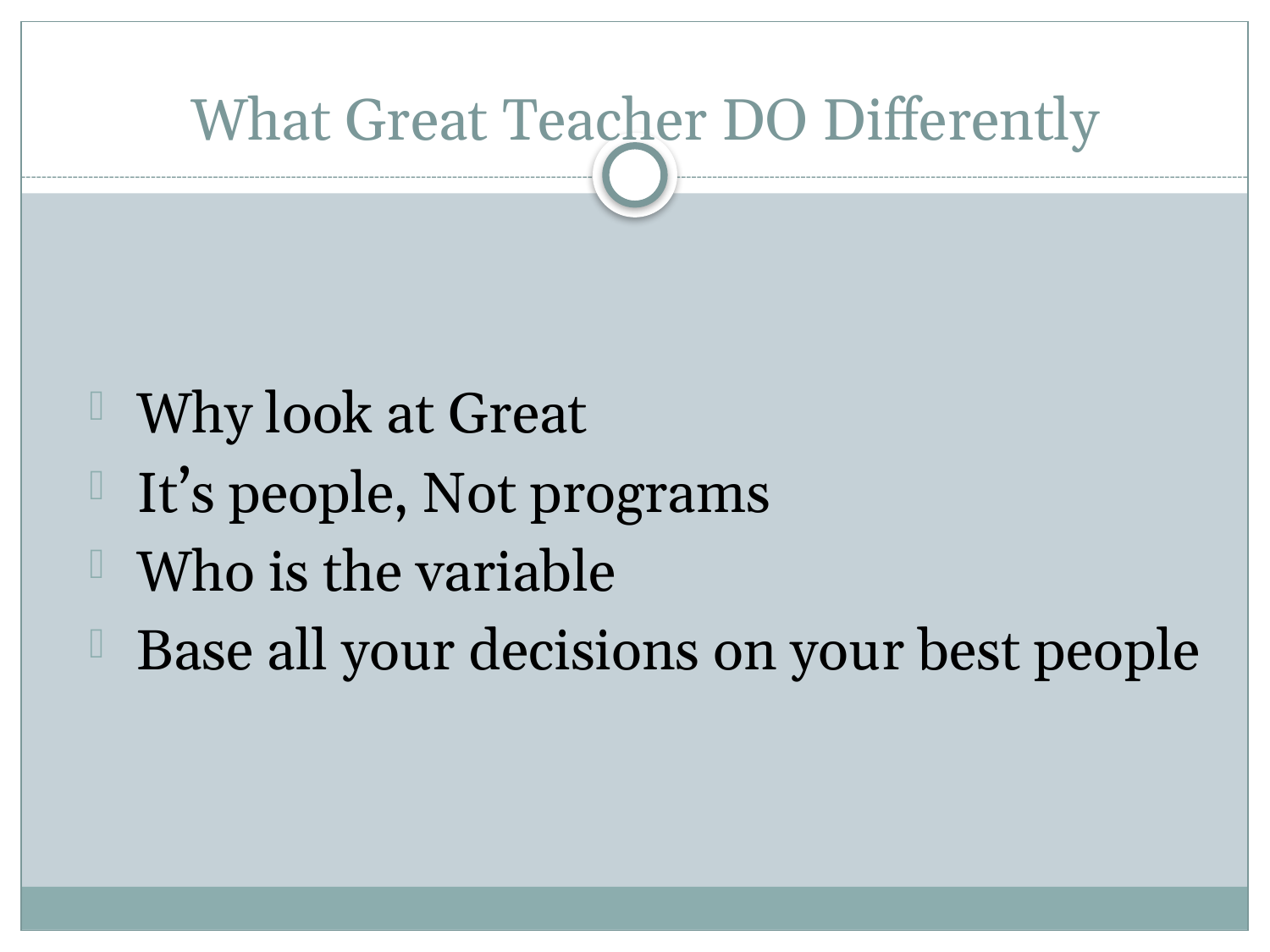

# What Great Teacher DO Differently
Why look at Great
It’s people, Not programs
Who is the variable
Base all your decisions on your best people